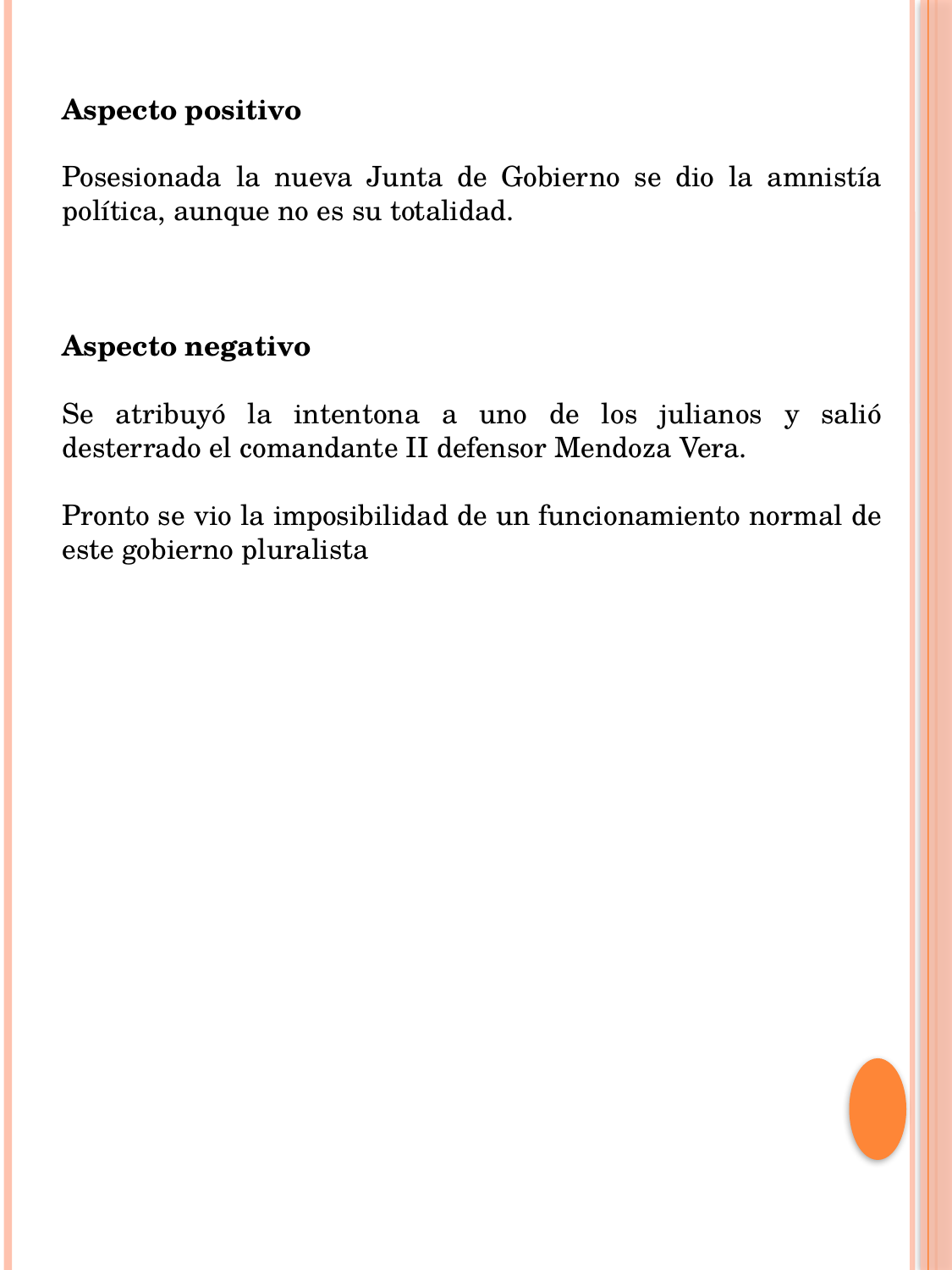

Aspecto positivo

Posesionada la nueva Junta de Gobierno se dio la amnistía política, aunque no es su totalidad.

Aspecto negativo

Se atribuyó la intentona a uno de los julianos y salió desterrado el comandante II defensor Mendoza Vera.

Pronto se vio la imposibilidad de un funcionamiento normal de este gobierno pluralista